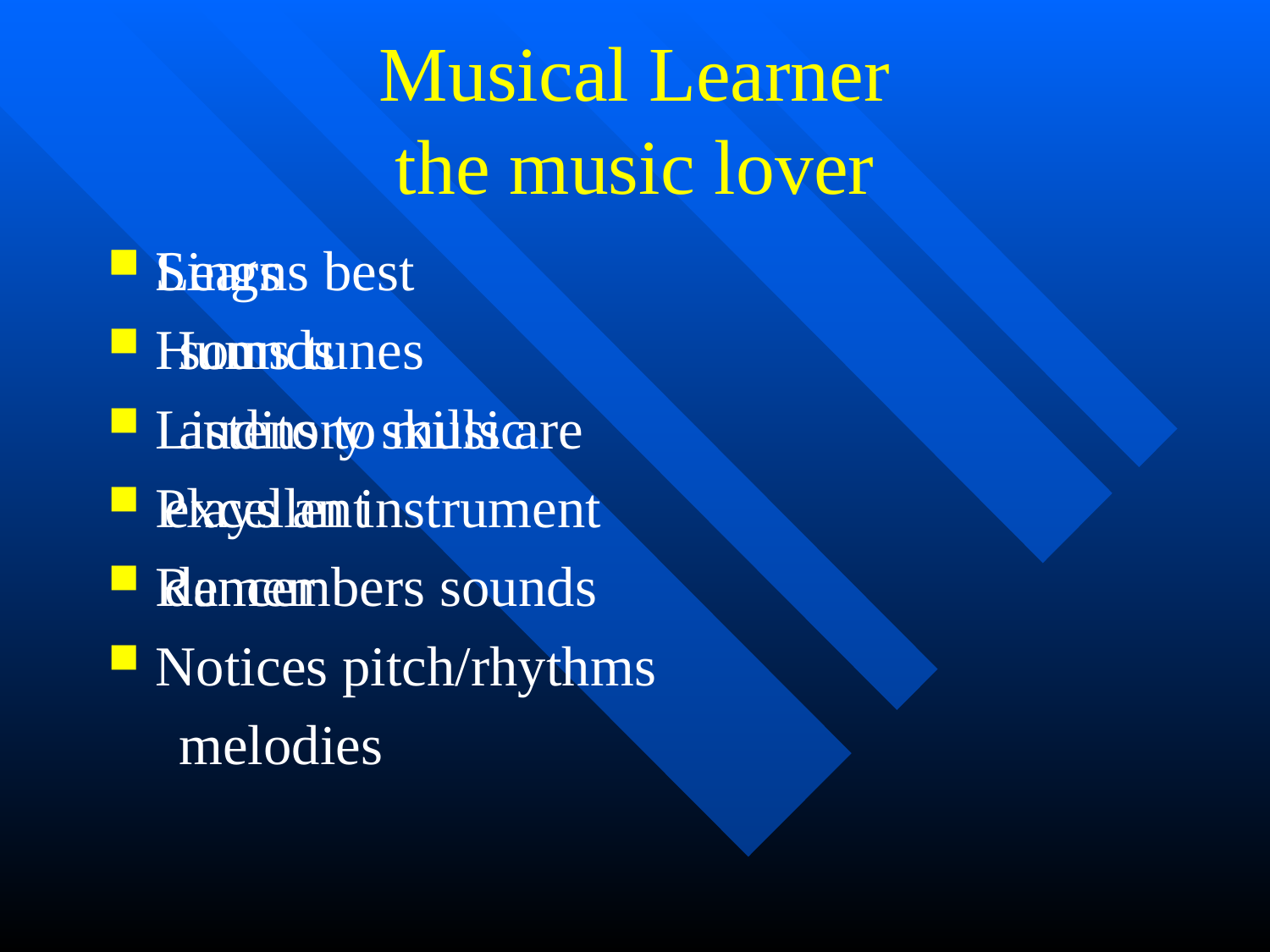

# Musical Learner the music lover
Sings
Hums tunes
Listens to music
Plays an instrument
Remembers sounds
Notices pitch/rhythms
     melodies
Learns best
     sounds
     auditory skills are
    excellent
    dancer